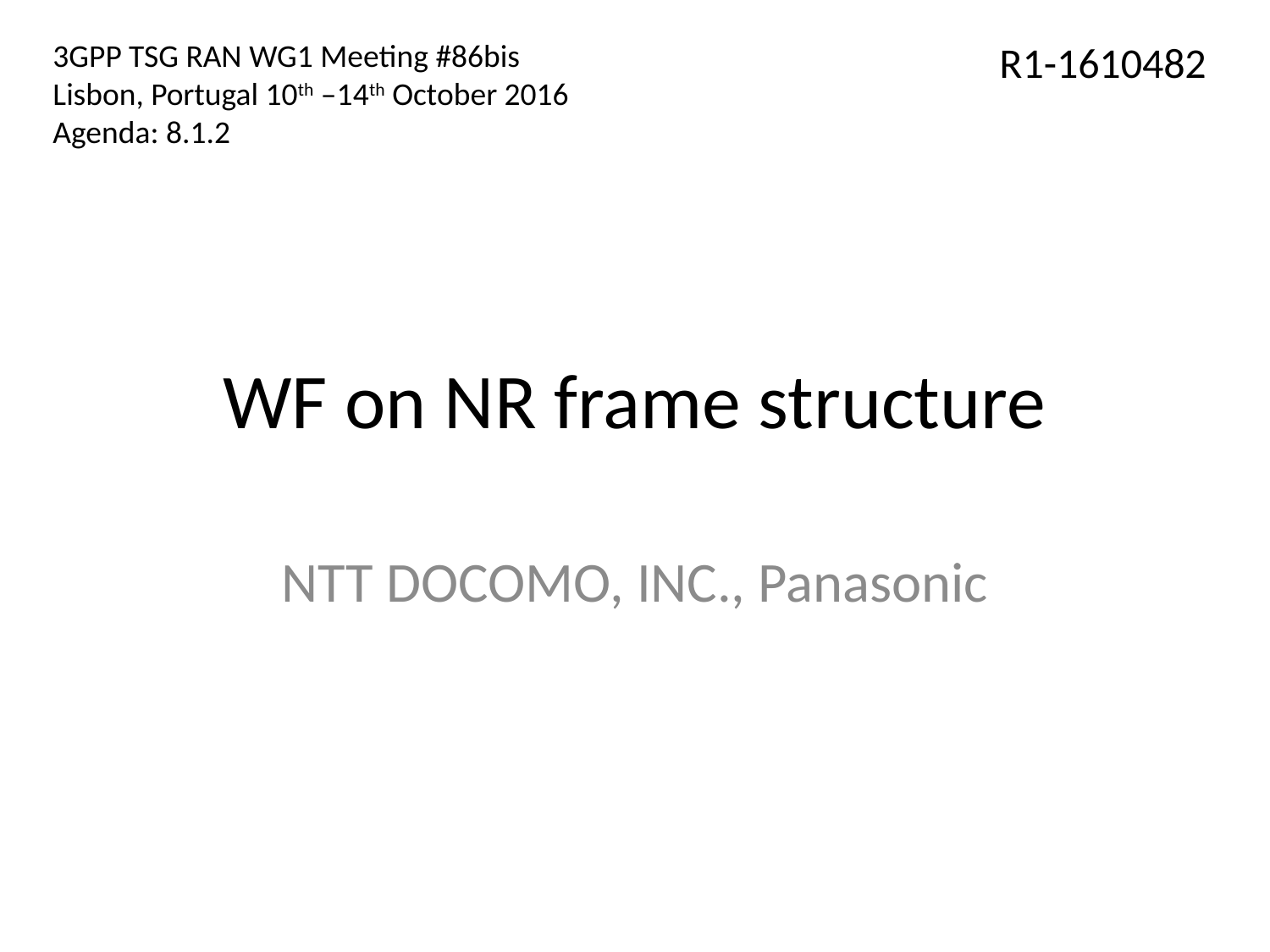

3GPP TSG RAN WG1 Meeting #86bis
Lisbon, Portugal 10th –14th October 2016
Agenda: 8.1.2
R1-1610482
# WF on NR frame structure
NTT DOCOMO, INC., Panasonic